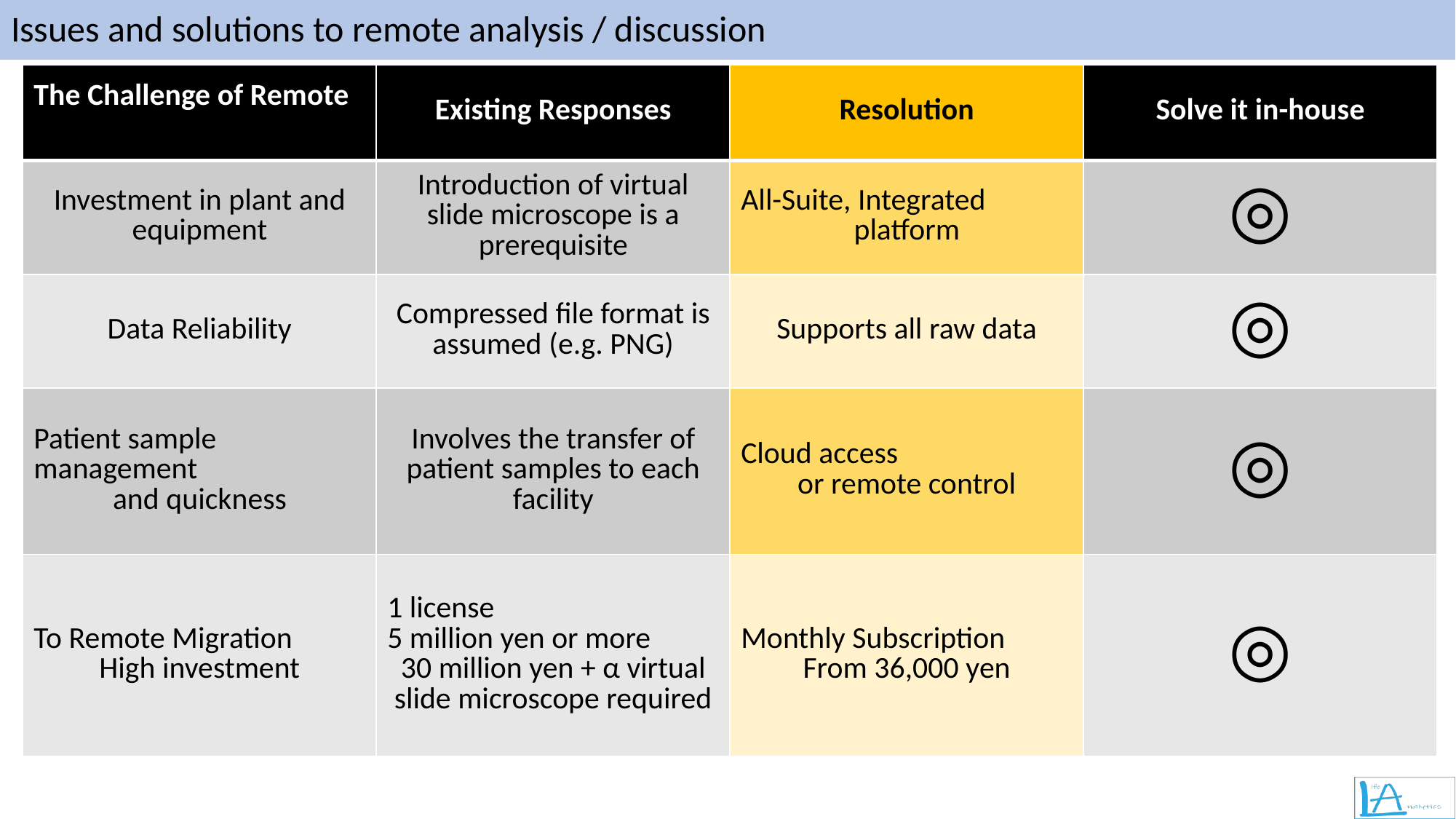

# Issues and solutions to remote analysis / discussion
| The Challenge of Remote | Existing Responses | Resolution | Solve it in-house |
| --- | --- | --- | --- |
| Investment in plant and equipment | Introduction of virtual slide microscope is a prerequisite | All-Suite, Integrated platform | ◎ |
| Data Reliability | Compressed file format is assumed (e.g. PNG) | Supports all raw data | ◎ |
| Patient sample management and quickness | Involves the transfer of patient samples to each facility | Cloud access or remote control | ◎ |
| To Remote Migration High investment | 1 license 5 million yen or more 30 million yen + α virtual slide microscope required | Monthly Subscription From 36,000 yen | ◎ |